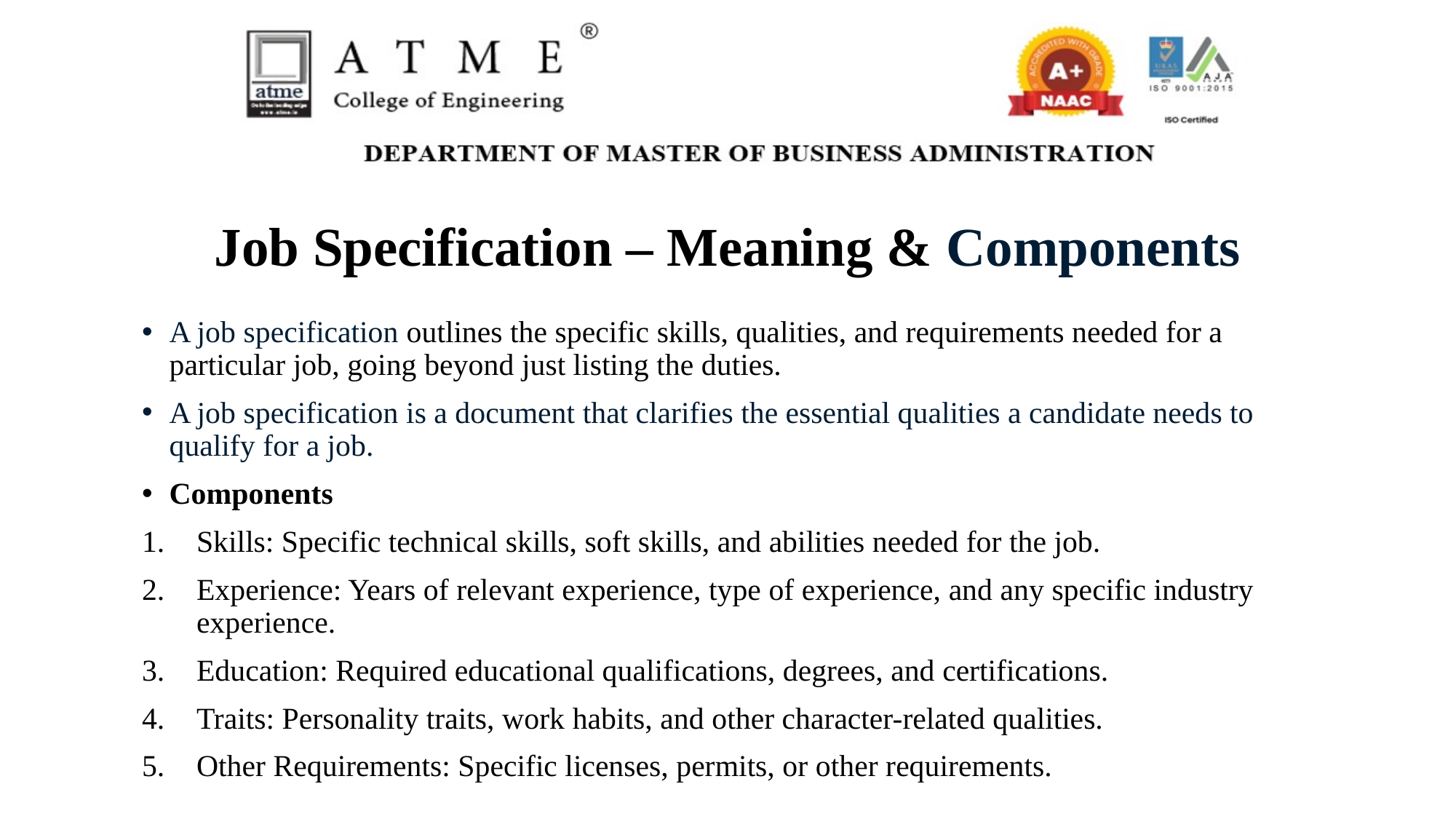

# Job Specification – Meaning & Components
A job specification outlines the specific skills, qualities, and requirements needed for a particular job, going beyond just listing the duties.
A job specification is a document that clarifies the essential qualities a candidate needs to qualify for a job.
Components
Skills: Specific technical skills, soft skills, and abilities needed for the job.
Experience: Years of relevant experience, type of experience, and any specific industry experience.
Education: Required educational qualifications, degrees, and certifications.
Traits: Personality traits, work habits, and other character-related qualities.
Other Requirements: Specific licenses, permits, or other requirements.